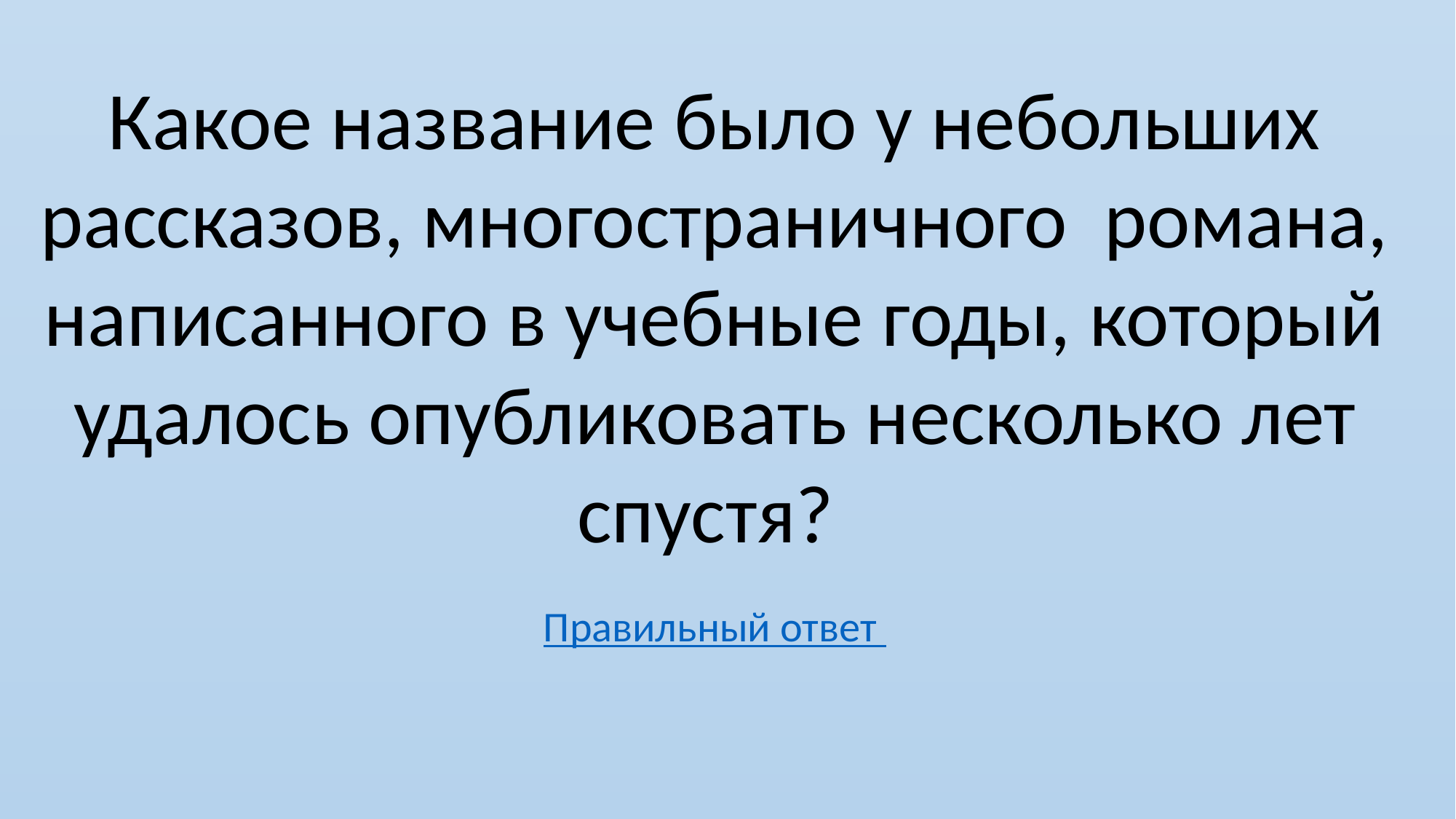

Какое название было у небольших рассказов, многостраничного  романа, написанного в учебные годы, который удалось опубликовать несколько лет спустя?
Правильный ответ